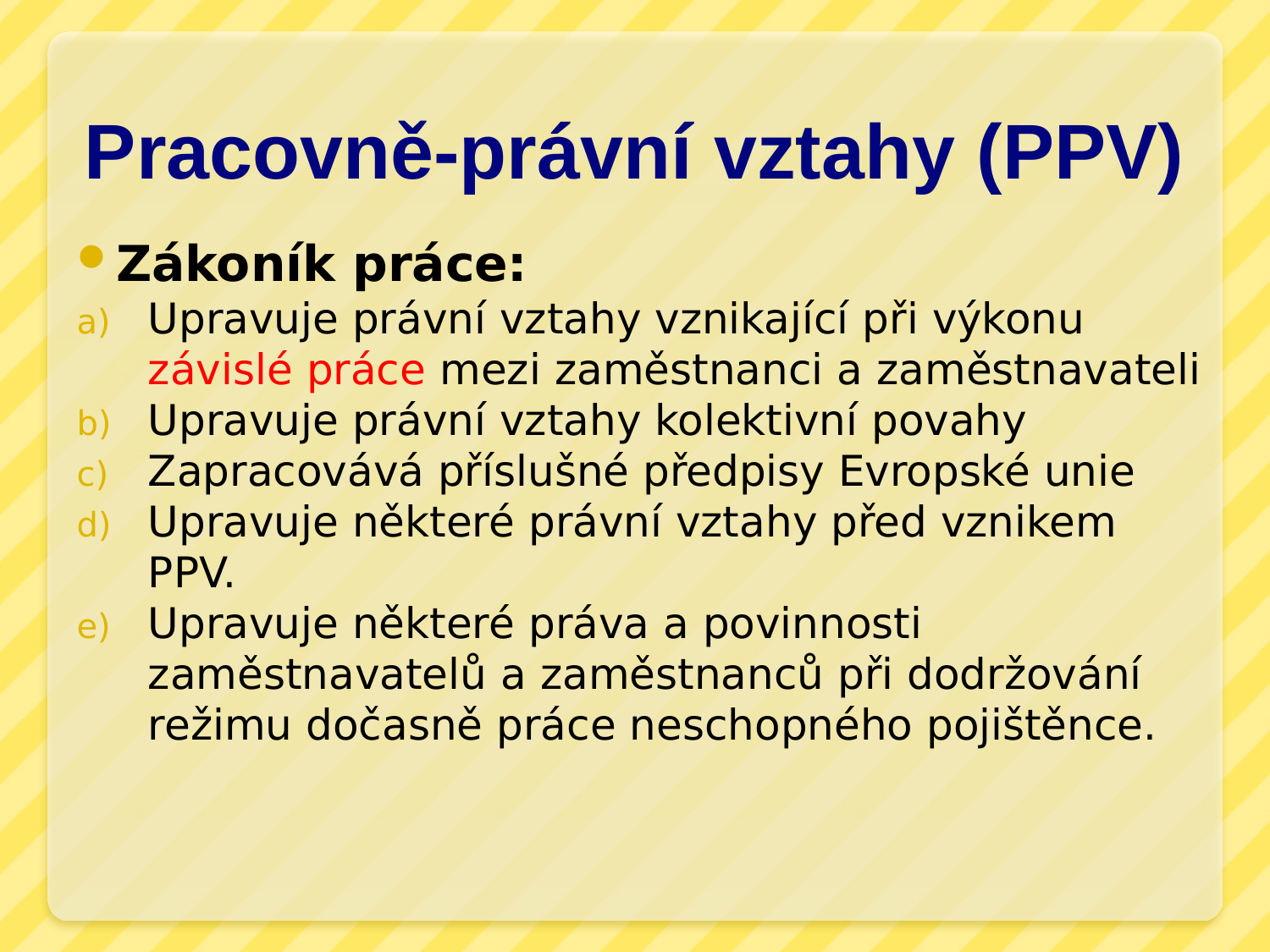

# Pracovně-právní vztahy (PPV)
Zákoník práce:
Upravuje právní vztahy vznikající při výkonu závislé práce mezi zaměstnanci a zaměstnavateli
Upravuje právní vztahy kolektivní povahy
Zapracovává příslušné předpisy Evropské unie
Upravuje některé právní vztahy před vznikem PPV.
Upravuje některé práva a povinnosti zaměstnavatelů a zaměstnanců při dodržování režimu dočasně práce neschopného pojištěnce.